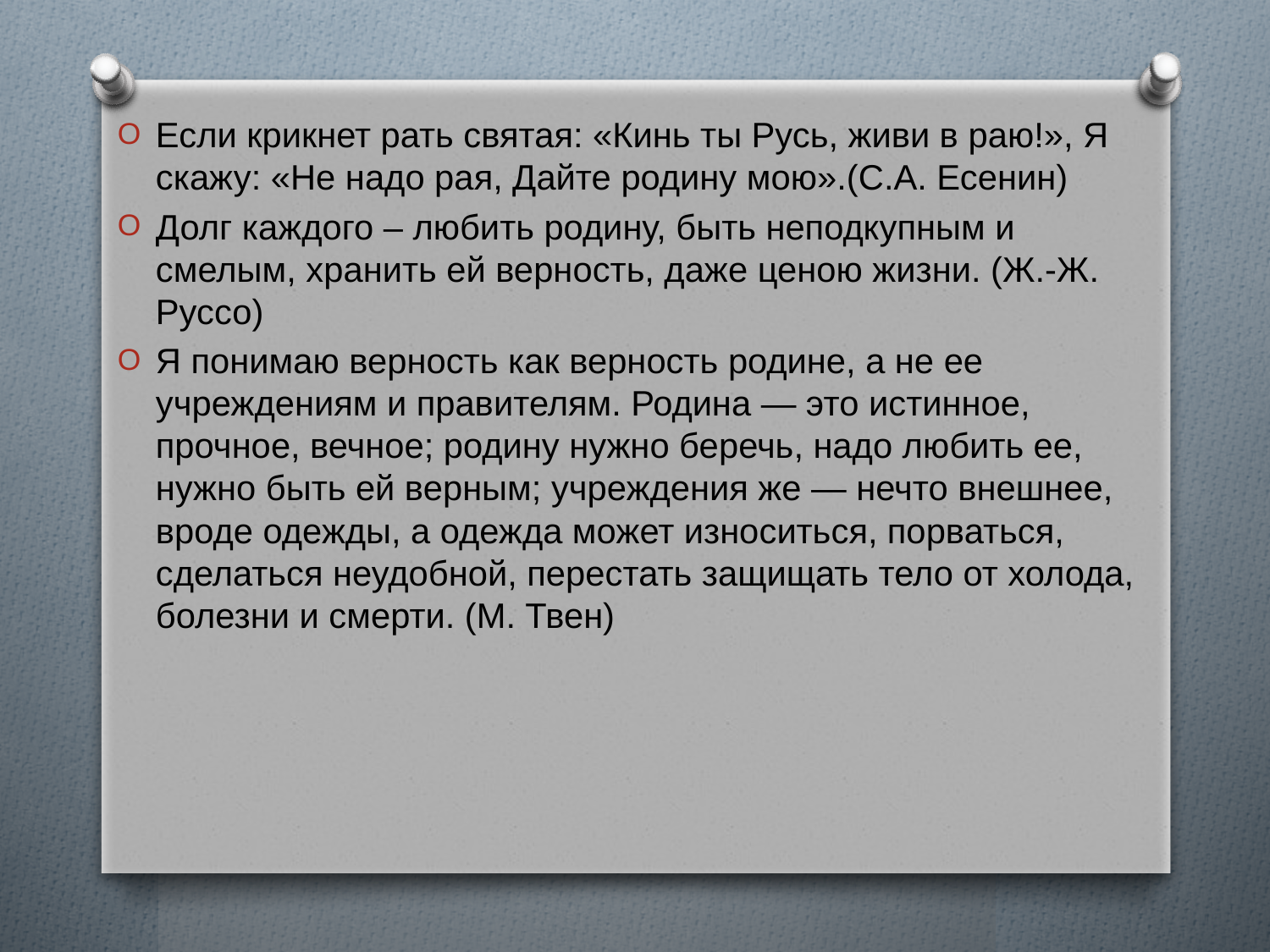

Если крикнет рать святая: «Кинь ты Русь, живи в раю!», Я скажу: «Не надо рая, Дайте родину мою».(С.А. Есенин)
Долг каждого – любить родину, быть неподкупным и смелым, хранить ей верность, даже ценою жизни. (Ж.-Ж. Руссо)
Я понимаю верность как верность родине, а не ее учреждениям и правителям. Родина — это истинное, прочное, вечное; родину нужно беречь, надо любить ее, нужно быть ей верным; учреждения же — нечто внешнее, вроде одежды, а одежда может износиться, порваться, сделаться неудобной, перестать защищать тело от холода, болезни и смерти. (М. Твен)